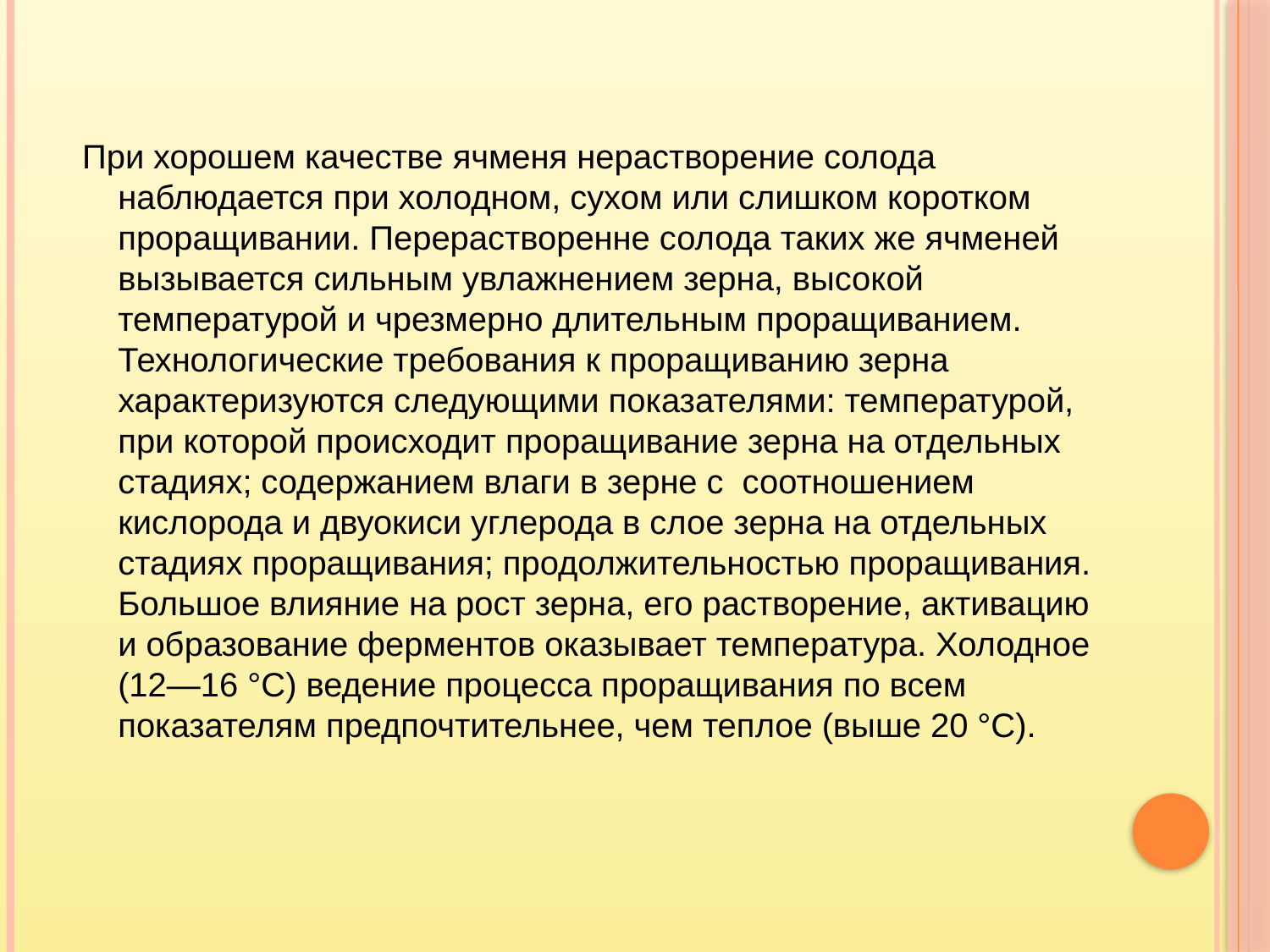

При хорошем качестве ячменя нерастворение солода наблюдается при холодном, сухом или слишком коротком проращивании. Перерастворенне солода таких же ячменей вызывается сильным увлажнением зерна, высокой температурой и чрезмерно длительным проращиванием. Технологические требования к проращиванию зерна характеризуются следующими показателями: температурой, при которой происходит проращивание зерна на отдельных стадиях; содержанием влаги в зерне с  соотношением кислорода и двуокиси углерода в слое зерна на отдельных стадиях проращивания; продолжительностью проращивания. Большое влияние на рост зерна, его растворение, активацию и образование ферментов оказывает температура. Холодное (12—16 °С) ведение процесса проращивания по всем показателям предпочтительнее, чем теплое (выше 20 °С).